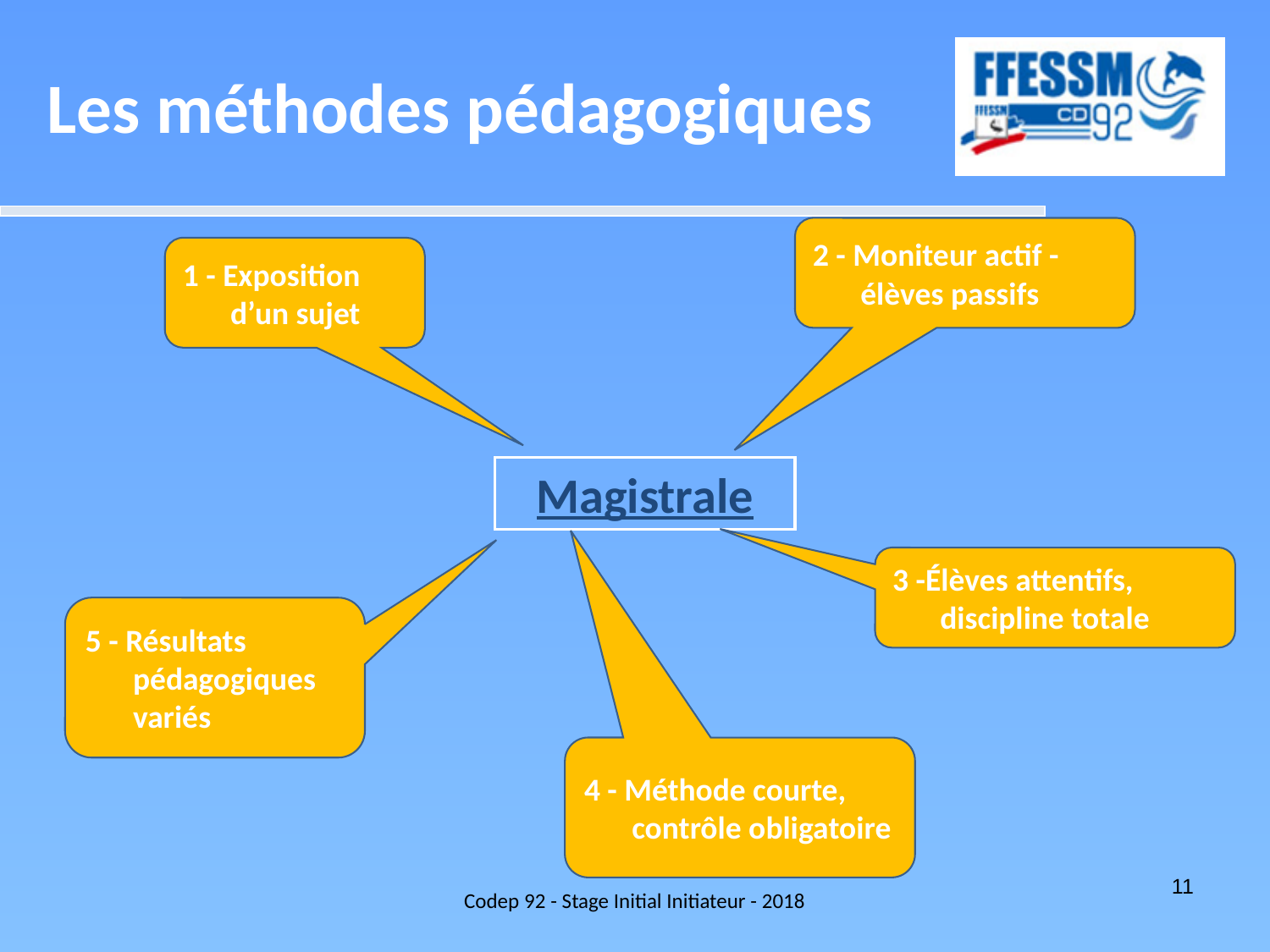

Les méthodes pédagogiques
2 - Moniteur actif - élèves passifs
1 - Exposition d’un sujet
Magistrale
3 -Élèves attentifs, discipline totale
5 - Résultats pédagogiques variés
4 - Méthode courte, contrôle obligatoire
Codep 92 - Stage Initial Initiateur - 2018
11